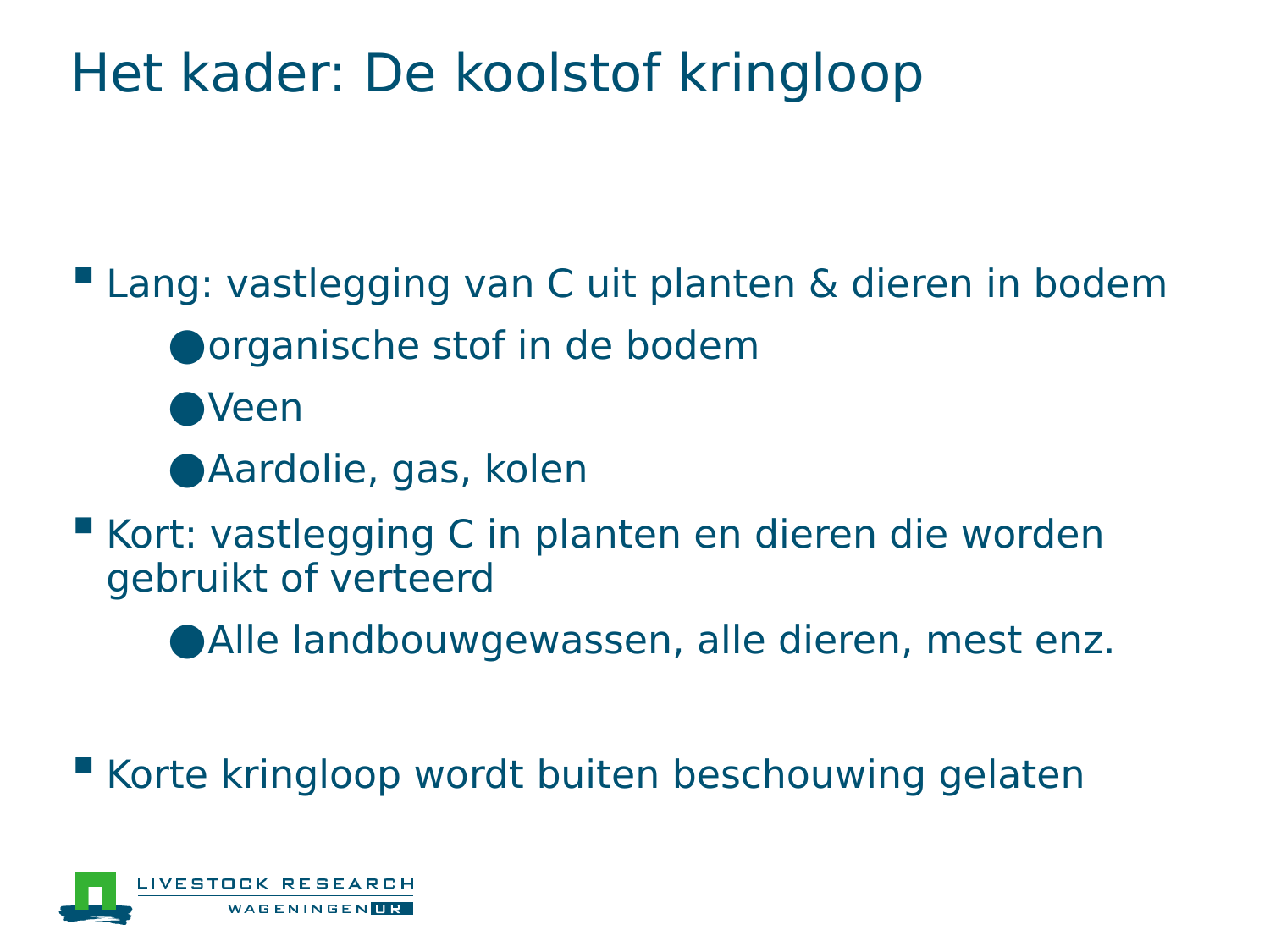

# Het kader: De koolstof kringloop
Lang: vastlegging van C uit planten & dieren in bodem
organische stof in de bodem
Veen
Aardolie, gas, kolen
Kort: vastlegging C in planten en dieren die worden gebruikt of verteerd
Alle landbouwgewassen, alle dieren, mest enz.

Korte kringloop wordt buiten beschouwing gelaten